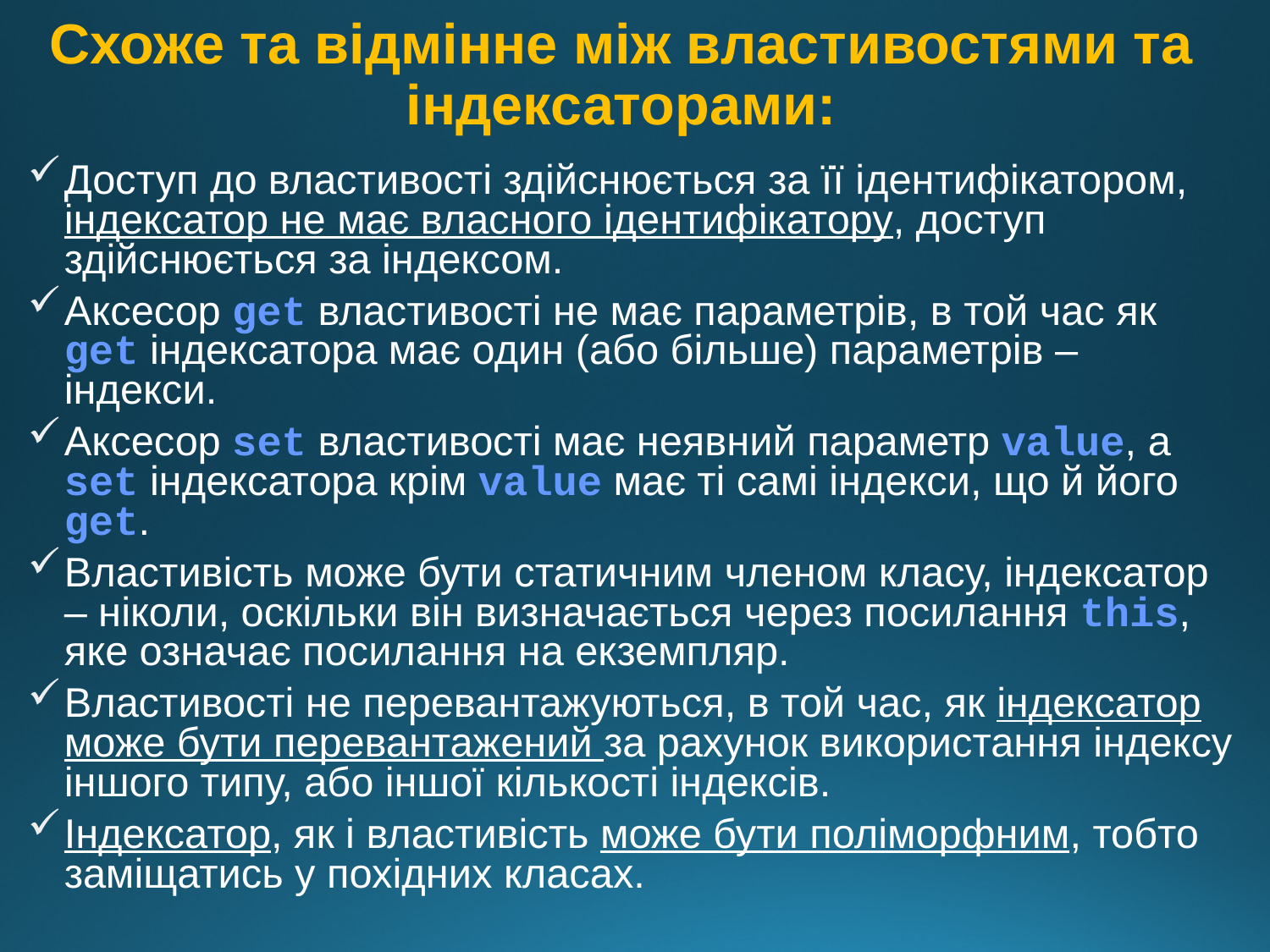

# Схоже та відмінне між властивостями та індексаторами:
Доступ до властивості здійснюється за її ідентифікатором, індексатор не має власного ідентифікатору, доступ здійснюється за індексом.
Аксесор get властивості не має параметрів, в той час як get індексатора має один (або більше) параметрів – індекси.
Аксесор set властивості має неявний параметр value, а set індексатора крім value має ті самі індекси, що й його get.
Властивість може бути статичним членом класу, індексатор – ніколи, оскільки він визначається через посилання this, яке означає посилання на екземпляр.
Властивості не перевантажуються, в той час, як індексатор може бути перевантажений за рахунок використання індексу іншого типу, або іншої кількості індексів.
Індексатор, як і властивість може бути поліморфним, тобто заміщатись у похідних класах.